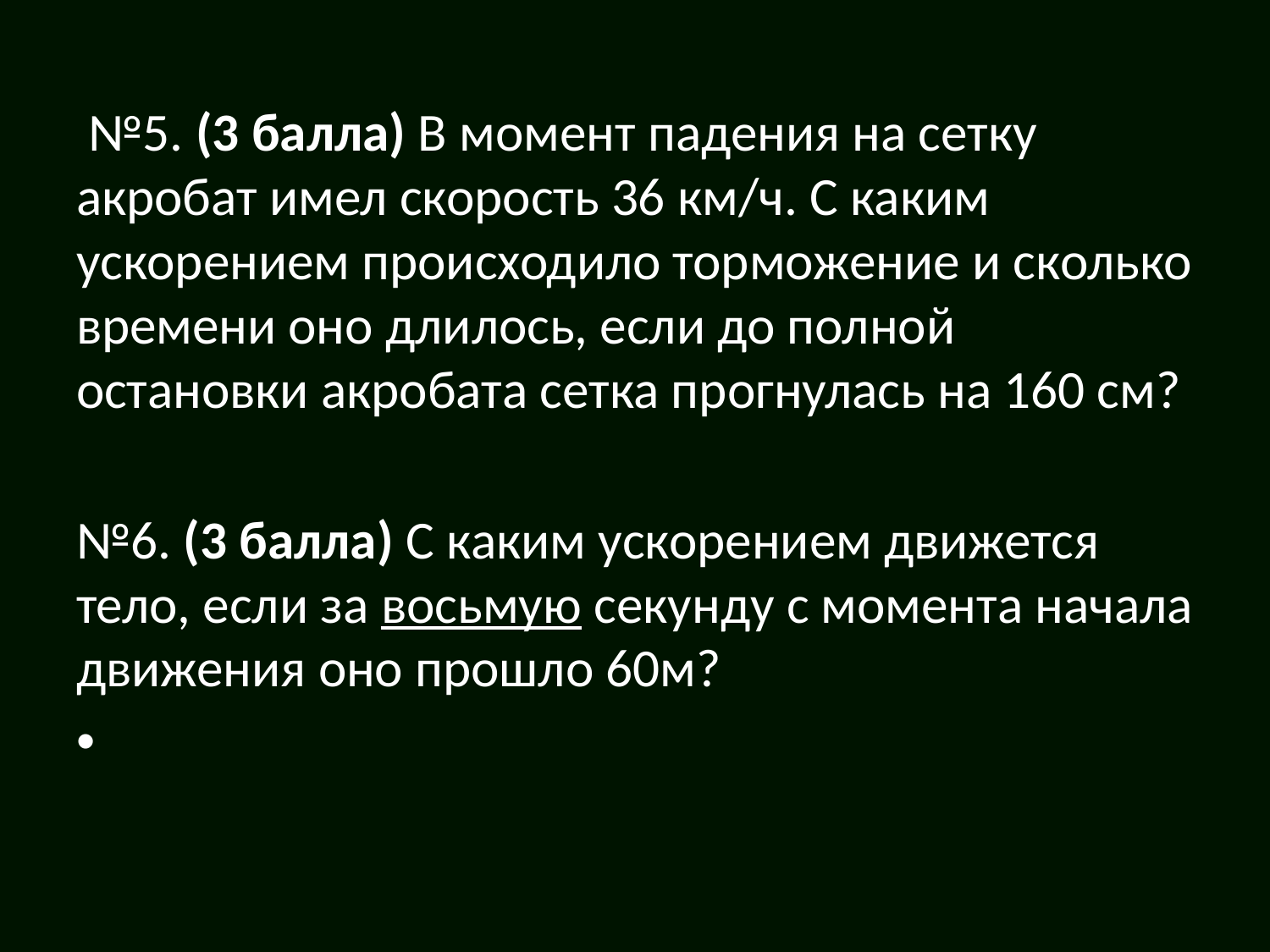

№5. (3 балла) В момент падения на сетку акробат имел скорость 36 км/ч. С каким ускорением происходило торможение и сколько времени оно длилось, если до полной остановки акробата сетка прогнулась на 160 см?

№6. (3 балла) С каким ускорением движется тело, если за восьмую секунду с момента начала движения оно прошло 60м?